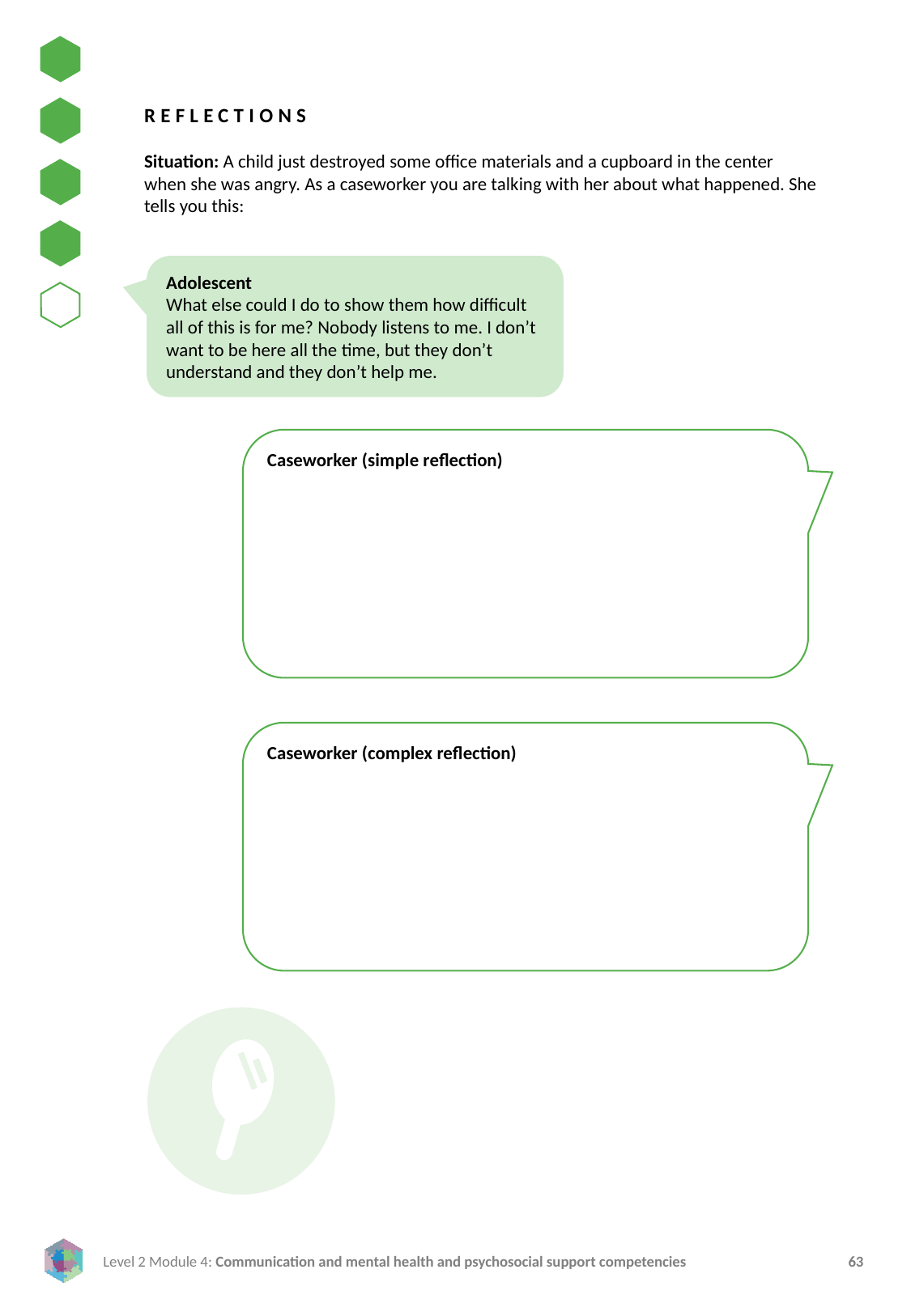

REFLECTIONS

Situation: A child just destroyed some office materials and a cupboard in the center when she was angry. As a caseworker you are talking with her about what happened. She tells you this:

Adolescent
What else could I do to show them how difficult all of this is for me? Nobody listens to me. I don’t want to be here all the time, but they don’t understand and they don’t help me.

Caseworker (simple reflection)
Caseworker (complex reflection)